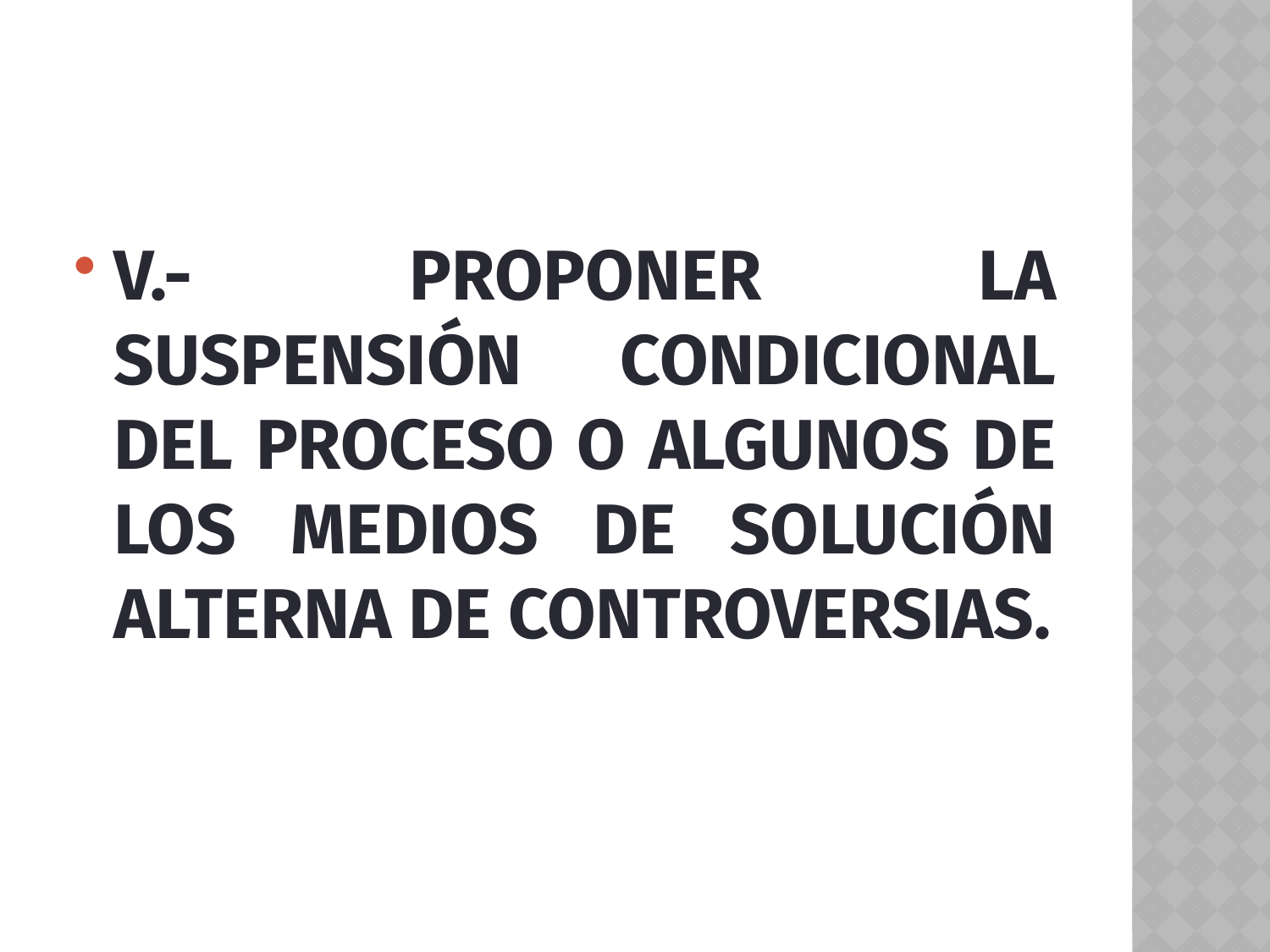

#
V.- PROPONER LA SUSPENSIÓN CONDICIONAL DEL PROCESO O ALGUNOS DE LOS MEDIOS DE SOLUCIÓN ALTERNA DE CONTROVERSIAS.